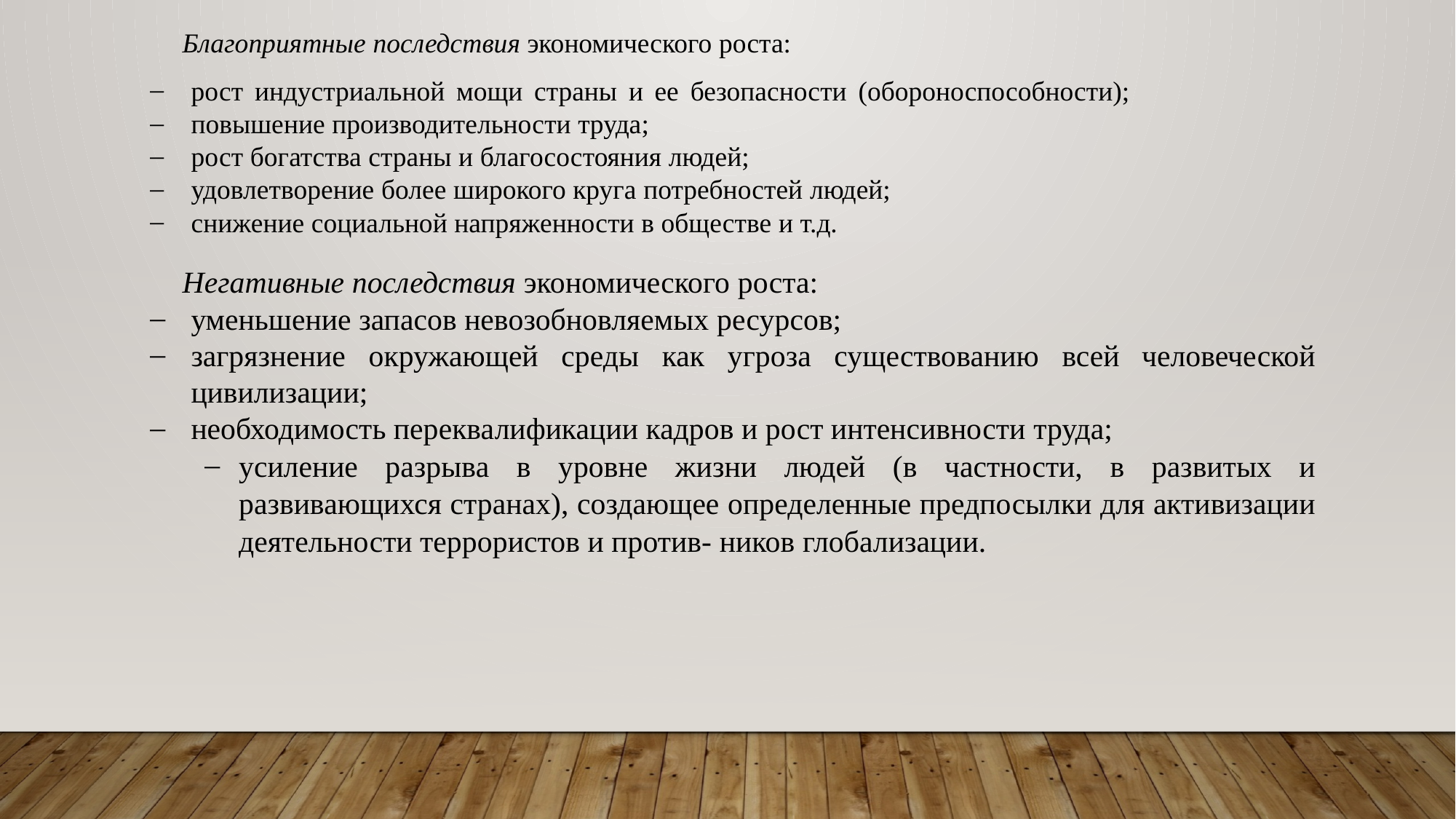

Благоприятные последствия экономического роста:
рост индустриальной мощи страны и ее безопасности (обороноспособности);
повышение производительности труда;
рост богатства страны и благосостояния людей;
удовлетворение более широкого круга потребностей людей;
снижение социальной напряженности в обществе и т.д.
Негативные последствия экономического роста:
уменьшение запасов невозобновляемых ресурсов;
загрязнение окружающей среды как угроза существованию всей человеческой цивилизации;
необходимость переквалификации кадров и рост интенсивности труда;
усиление разрыва в уровне жизни людей (в частности, в развитых и развивающихся странах), создающее определенные предпосылки для активизации деятельности террористов и против- ников глобализации.